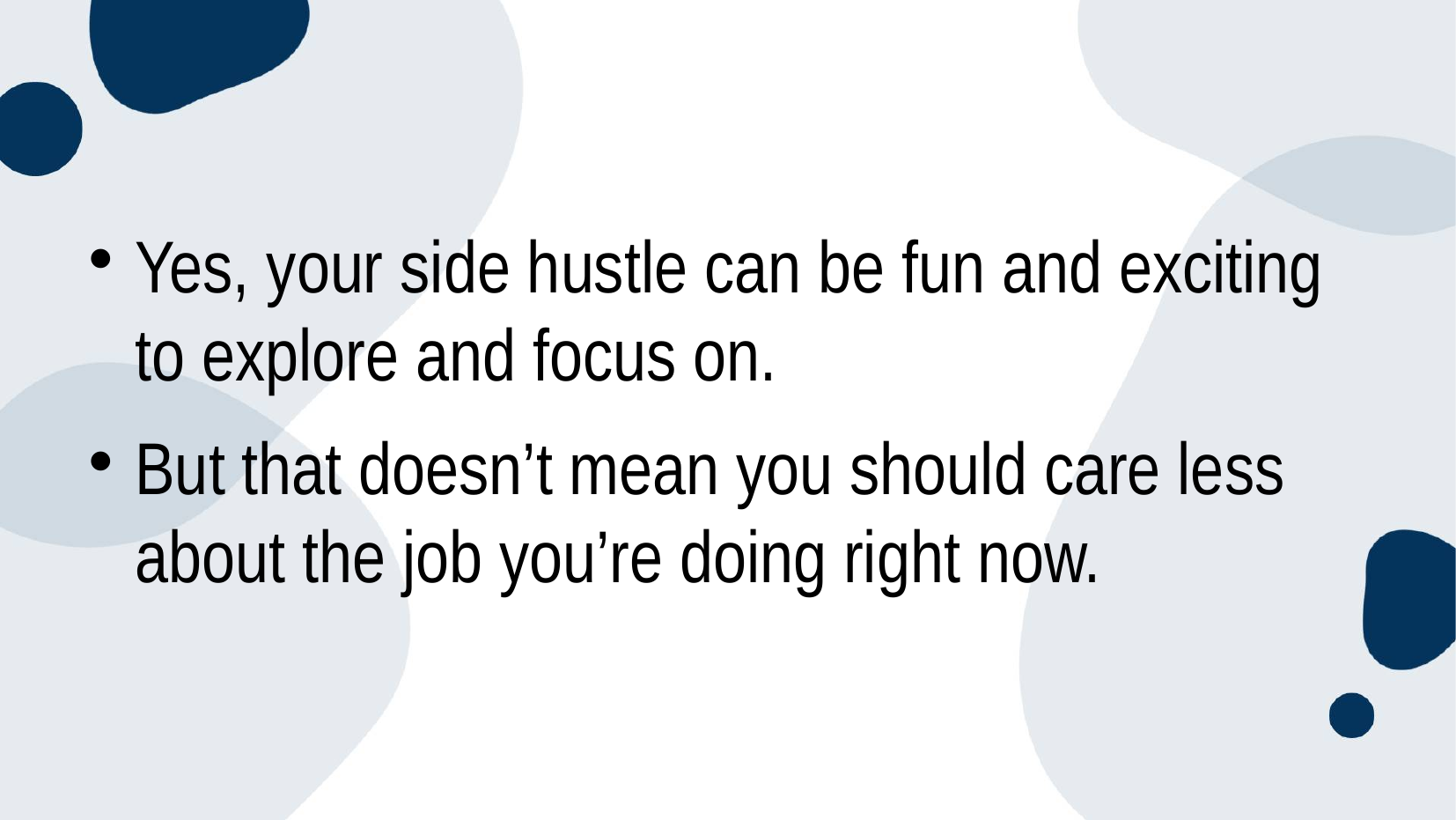

#
Yes, your side hustle can be fun and exciting to explore and focus on.
But that doesn’t mean you should care less about the job you’re doing right now.